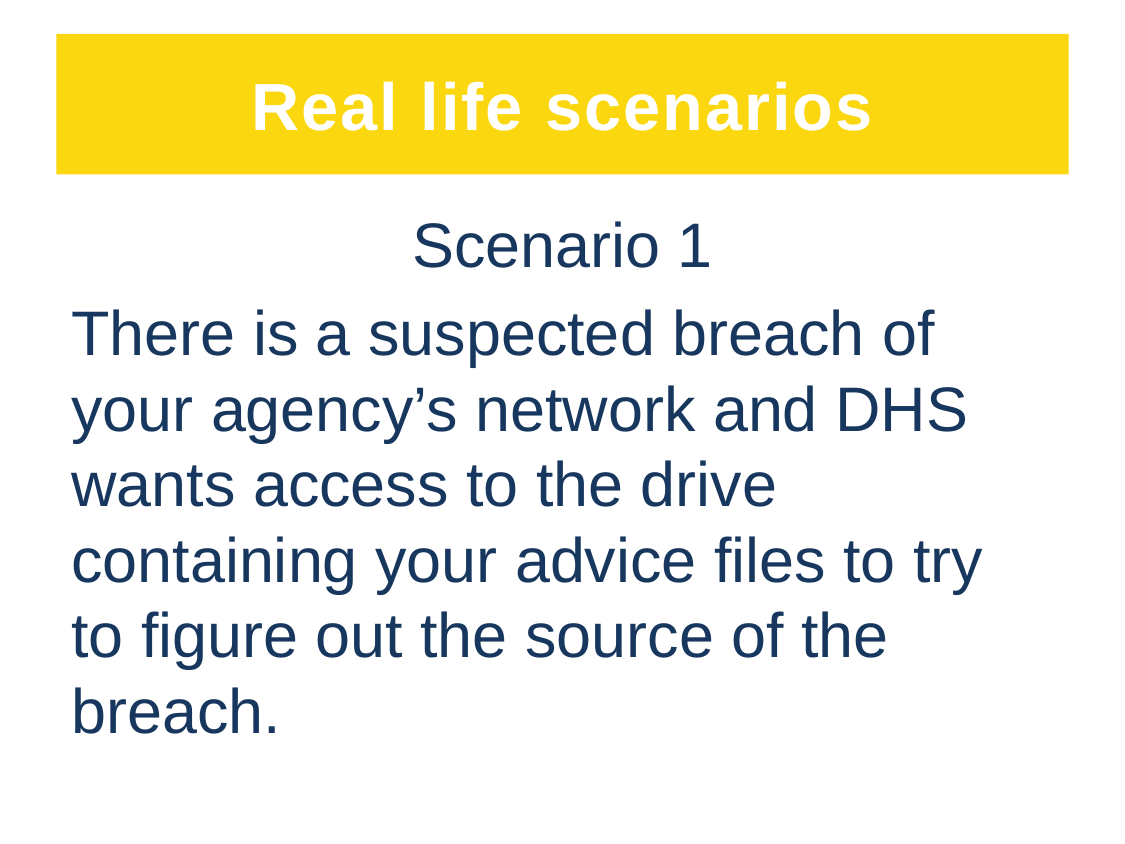

# Real life scenarios
Scenario 1
There is a suspected breach of your agency’s network and DHS wants access to the drive containing your advice files to try to figure out the source of the breach.